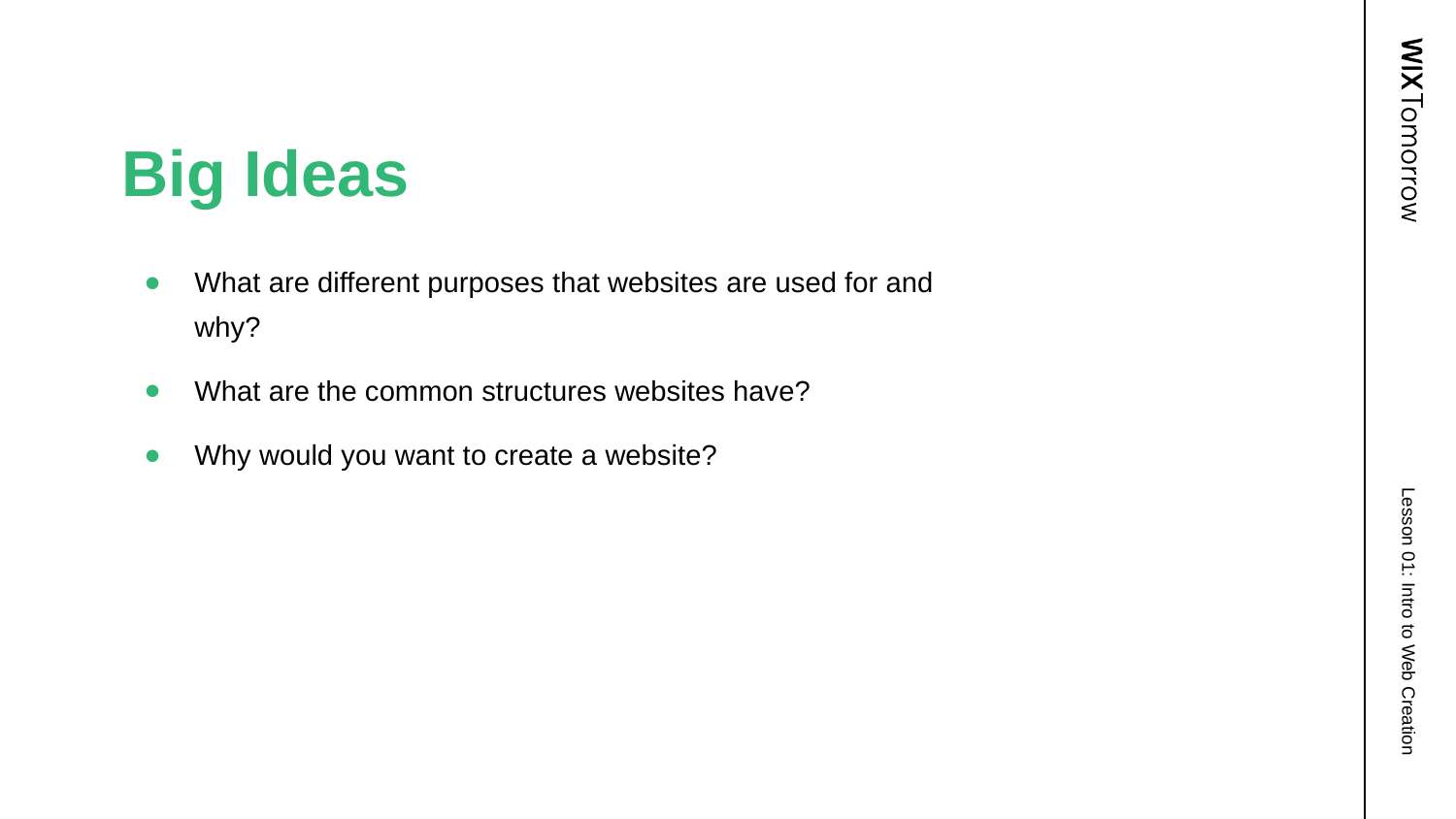

# Big Ideas
What are different purposes that websites are used for and why?
What are the common structures websites have?
Why would you want to create a website?